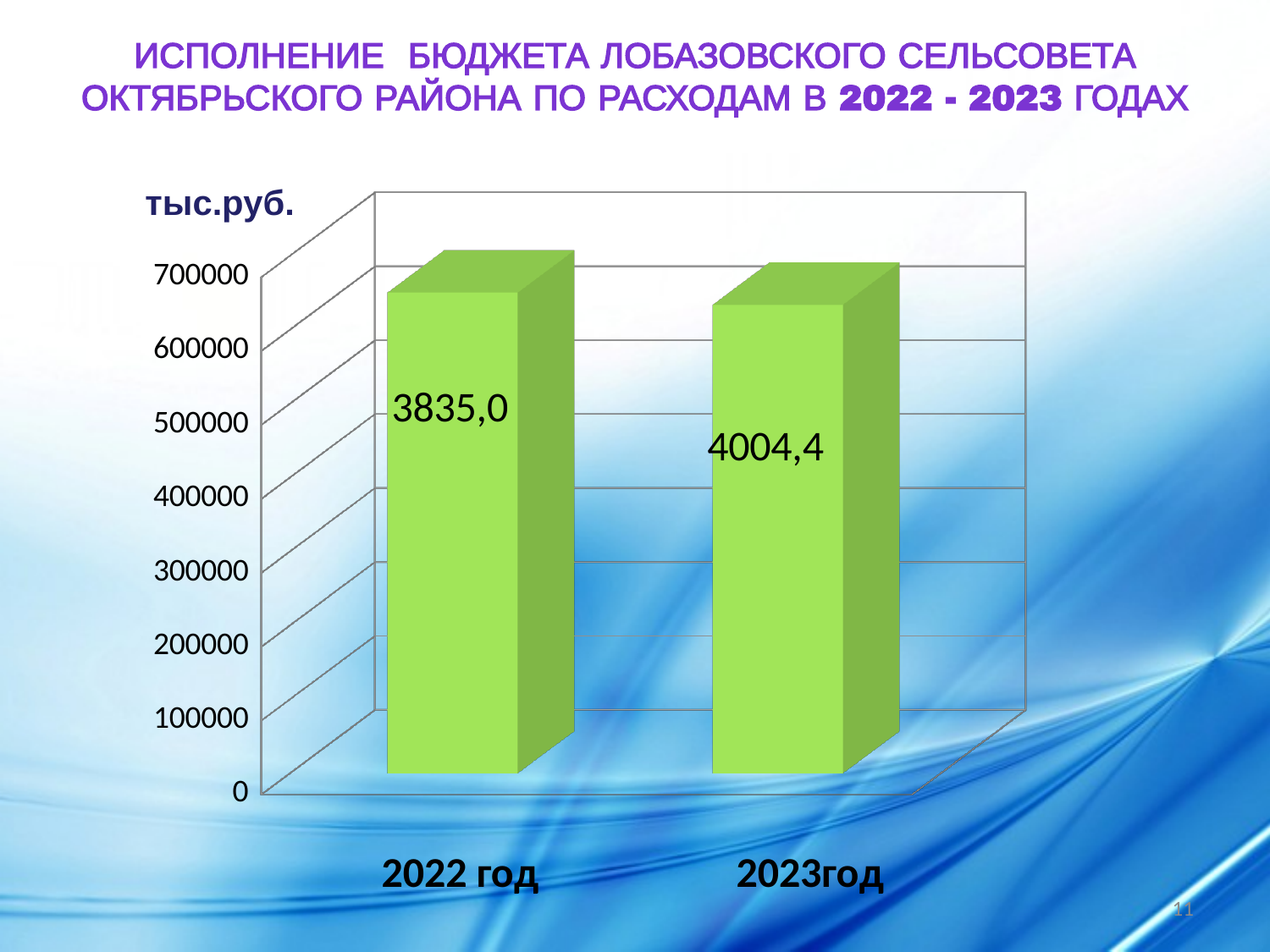

Исполнение  бюджета Лобазовского СЕЛЬСОВЕТА октябрьского района по расходам в 2022 - 2023 годах
тыс.руб.

[unsupported chart]

2022 год
2023год
11